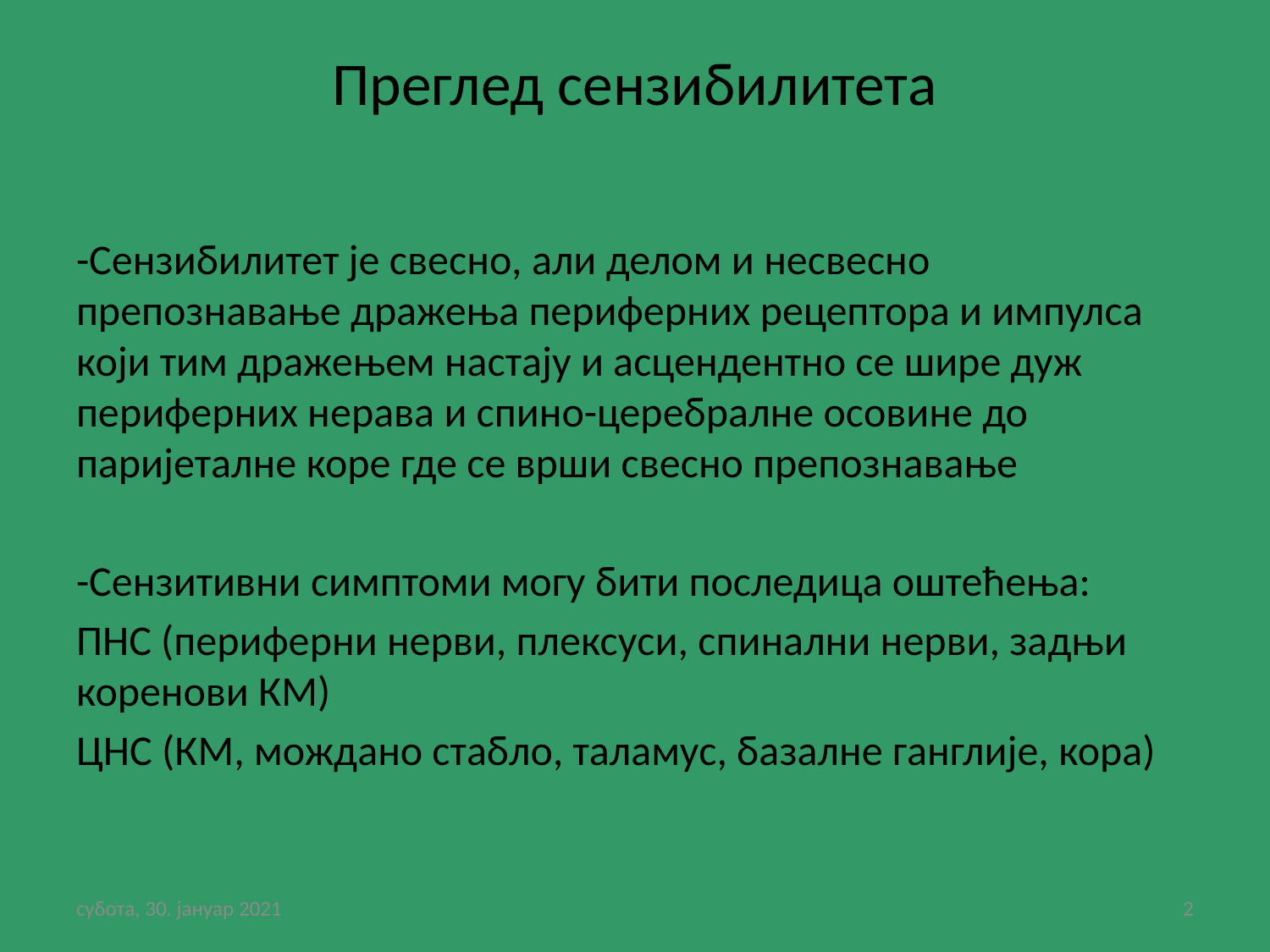

# Преглед сензибилитета
-Сензибилитет је свесно, али делом и несвесно препознавање дражења периферних рецептора и импулса који тим дражењем настају и асцендентно се шире дуж периферних нерава и спино-церебралне осовине до паријеталне коре где се врши свесно препознавање

-Сензитивни симптоми могу бити последица оштећења:
ПНС (периферни нерви, плексуси, спинални нерви, задњи коренови КМ)
ЦНС (КМ, мождано стабло, таламус, базалне ганглије, кора)

субота, 30. јануар 2021
2